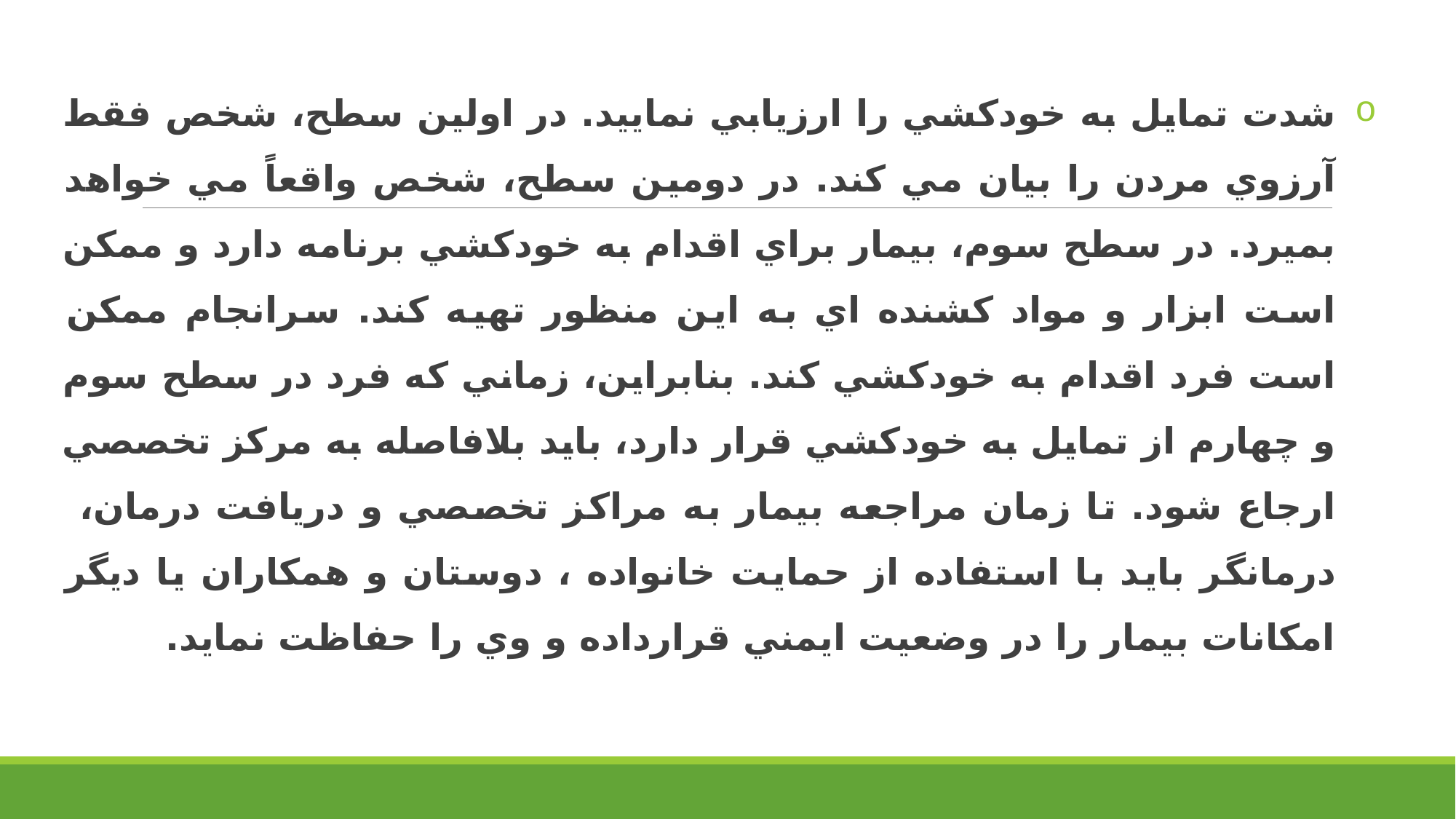

شدت تمايل به خودكشي را ارزيابي نماييد. در اولين سطح، ‌شخص فقط آرزوي مردن را بيان مي كند. در دومين سطح، ‌شخص واقعاً مي خواهد بميرد. در سطح سوم، ‌بيمار براي اقدام به خودكشي برنامه دارد و ممكن است ابزار و مواد كشنده اي به اين منظور تهيه كند. سرانجام ممكن است فرد اقدام به خودكشي كند. بنابراين، ‌زماني كه فرد در سطح سوم و چهارم از تمايل به خودكشي قرار دارد، بايد بلافاصله به مركز تخصصي ارجاع شود. تا زمان مراجعه بيمار به مراكز تخصصي و دريافت درمان،  درمانگر بايد با استفاده از حمايت خانواده ، دوستان و همكاران يا ديگر امكانات بيمار را در وضعيت ايمني قرارداده و وي را حفاظت نمايد.